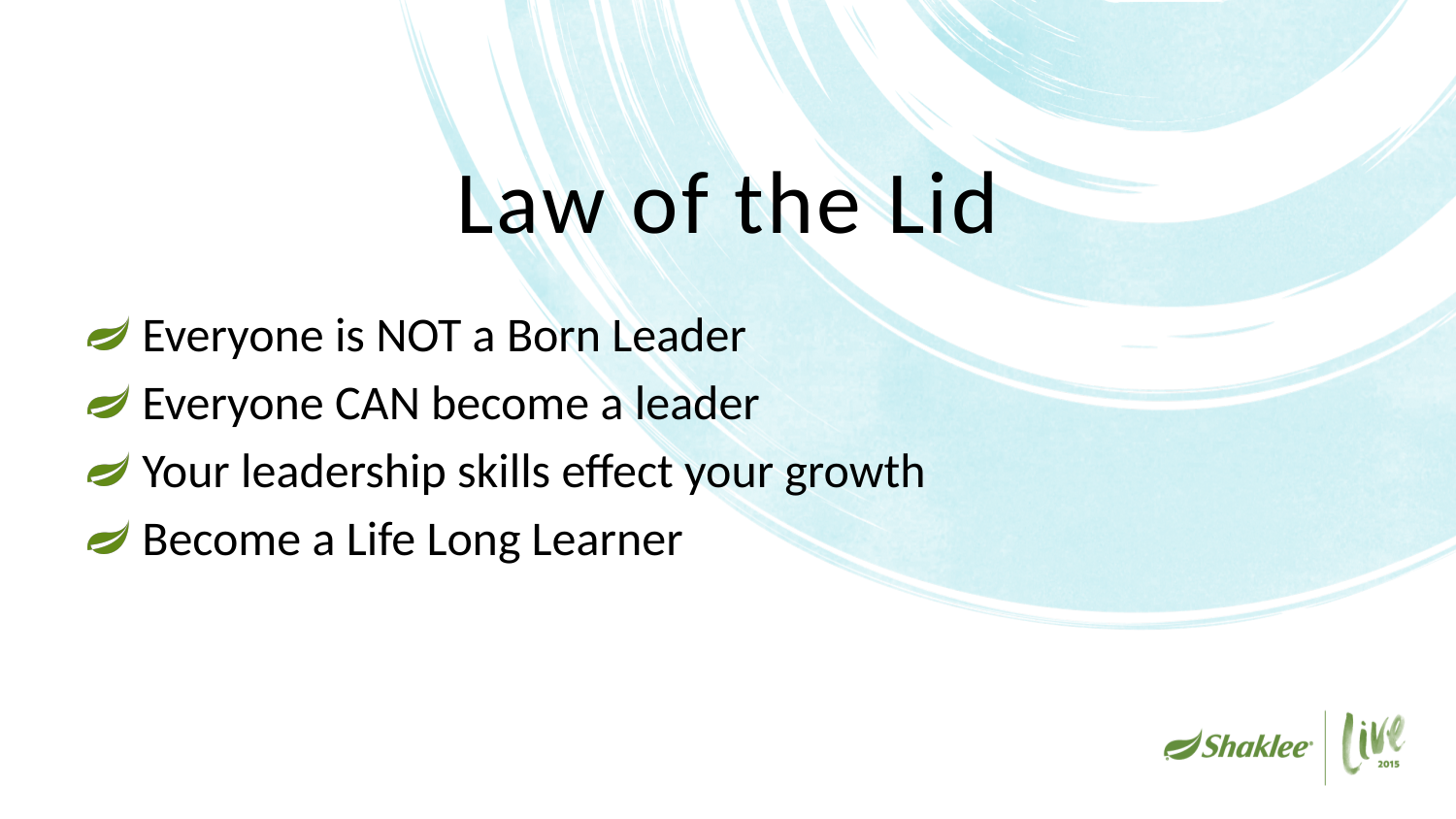

# Law of the Lid
Everyone is NOT a Born Leader
Everyone CAN become a leader
Your leadership skills effect your growth
Become a Life Long Learner